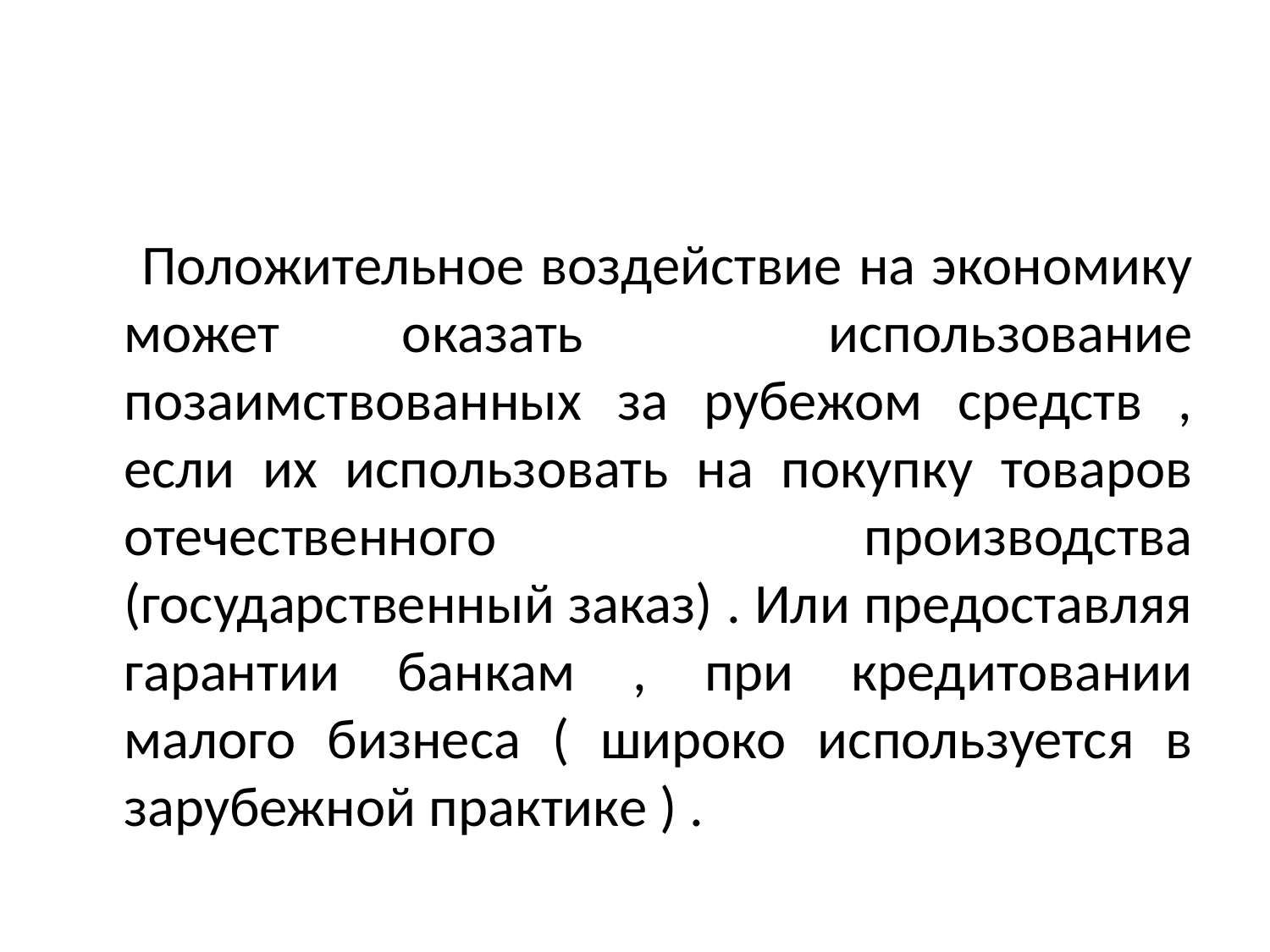

#
    Положительное воздействие на экономику может оказать  использование позаимствованных за рубежом средств , если их использовать на покупку товаров отечественного производства (государственный заказ) . Или предоставляя гарантии банкам , при кредитовании малого бизнеса ( широко используется в зарубежной практике ) .